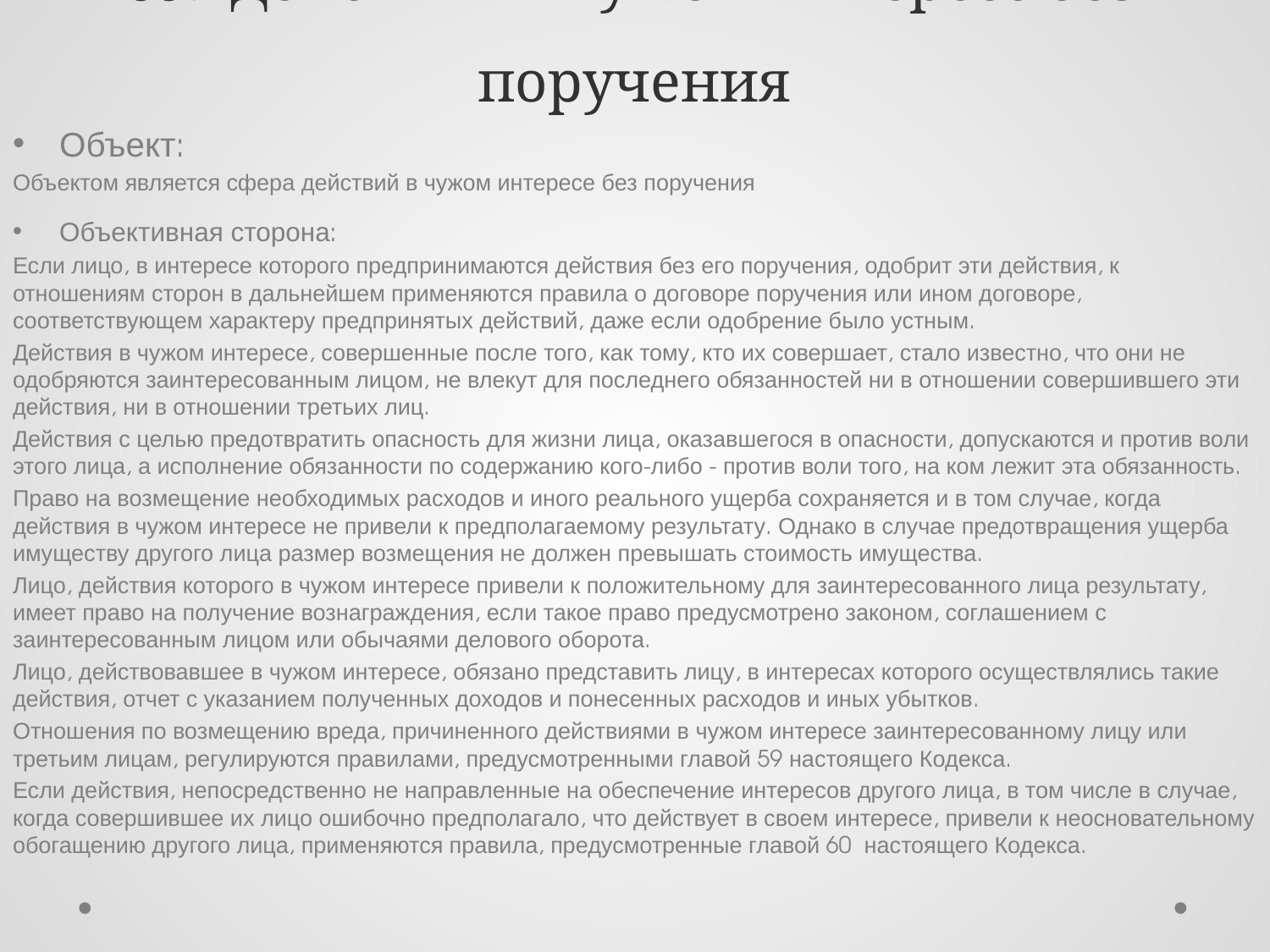

# 55.  Действия в чужом интересе без поручения
Объект:
Объектом является сфера действий в чужом интересе без поручения

Объективная сторона:
Если лицо, в интересе которого предпринимаются действия без его поручения, одобрит эти действия, к отношениям сторон в дальнейшем применяются правила о договоре поручения или ином договоре, соответствующем характеру предпринятых действий, даже если одобрение было устным.
Действия в чужом интересе, совершенные после того, как тому, кто их совершает, стало известно, что они не одобряются заинтересованным лицом, не влекут для последнего обязанностей ни в отношении совершившего эти действия, ни в отношении третьих лиц.
Действия с целью предотвратить опасность для жизни лица, оказавшегося в опасности, допускаются и против воли этого лица, а исполнение обязанности по содержанию кого-либо - против воли того, на ком лежит эта обязанность.
Право на возмещение необходимых расходов и иного реального ущерба сохраняется и в том случае, когда действия в чужом интересе не привели к предполагаемому результату. Однако в случае предотвращения ущерба имуществу другого лица размер возмещения не должен превышать стоимость имущества.
Лицо, действия которого в чужом интересе привели к положительному для заинтересованного лица результату, имеет право на получение вознаграждения, если такое право предусмотрено законом, соглашением с заинтересованным лицом или обычаями делового оборота.
Лицо, действовавшее в чужом интересе, обязано представить лицу, в интересах которого осуществлялись такие действия, отчет с указанием полученных доходов и понесенных расходов и иных убытков.
Отношения по возмещению вреда, причиненного действиями в чужом интересе заинтересованному лицу или третьим лицам, регулируются правилами, предусмотренными главой 59 настоящего Кодекса.
Если действия, непосредственно не направленные на обеспечение интересов другого лица, в том числе в случае, когда совершившее их лицо ошибочно предполагало, что действует в своем интересе, привели к неосновательному обогащению другого лица, применяются правила, предусмотренные главой 60  настоящего Кодекса.